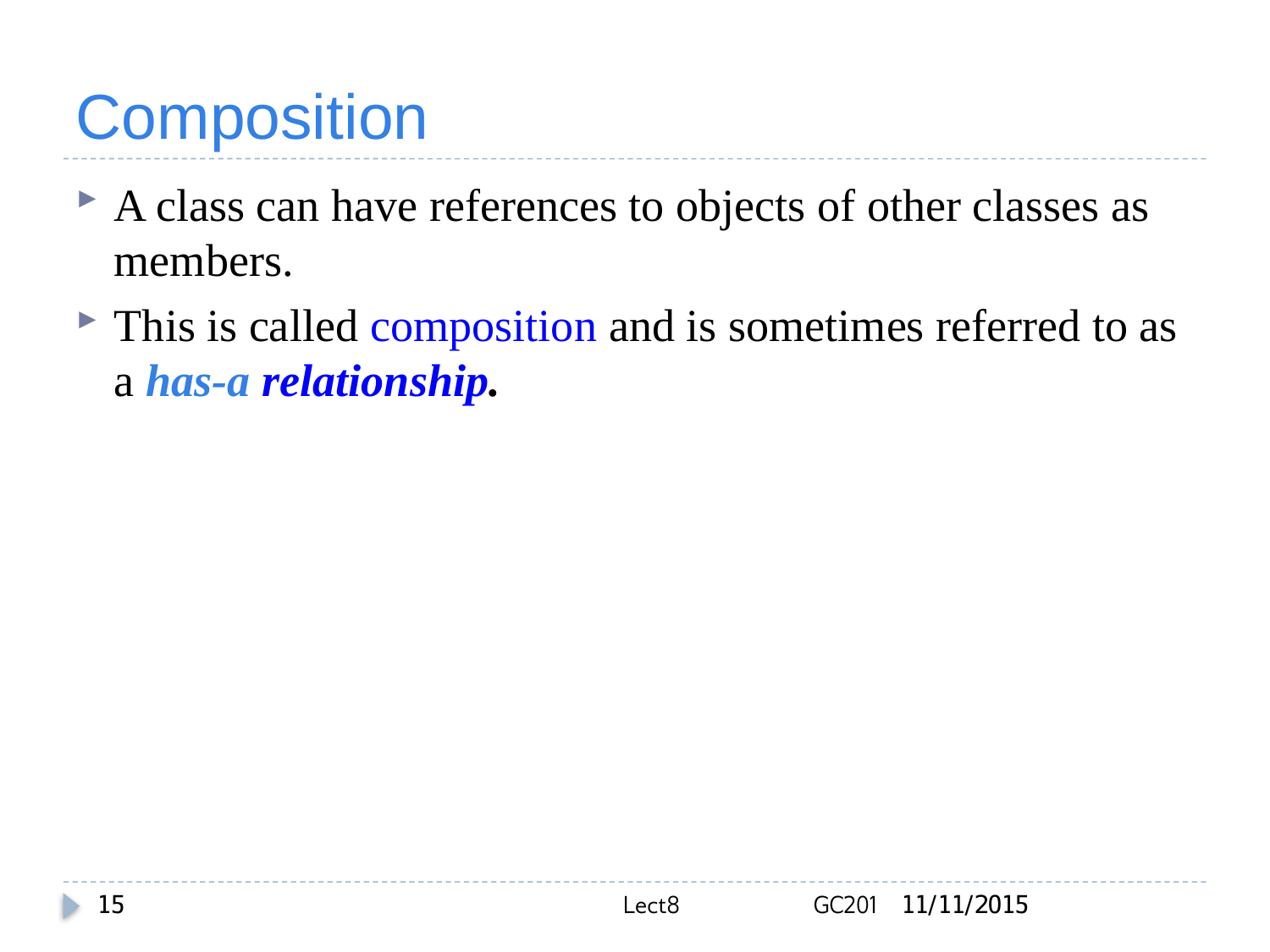

# Composition
A class can have references to objects of other classes as members.
This is called composition and is sometimes referred to as a has-a relationship.

15
Lect8                  GC201
11/11/2015